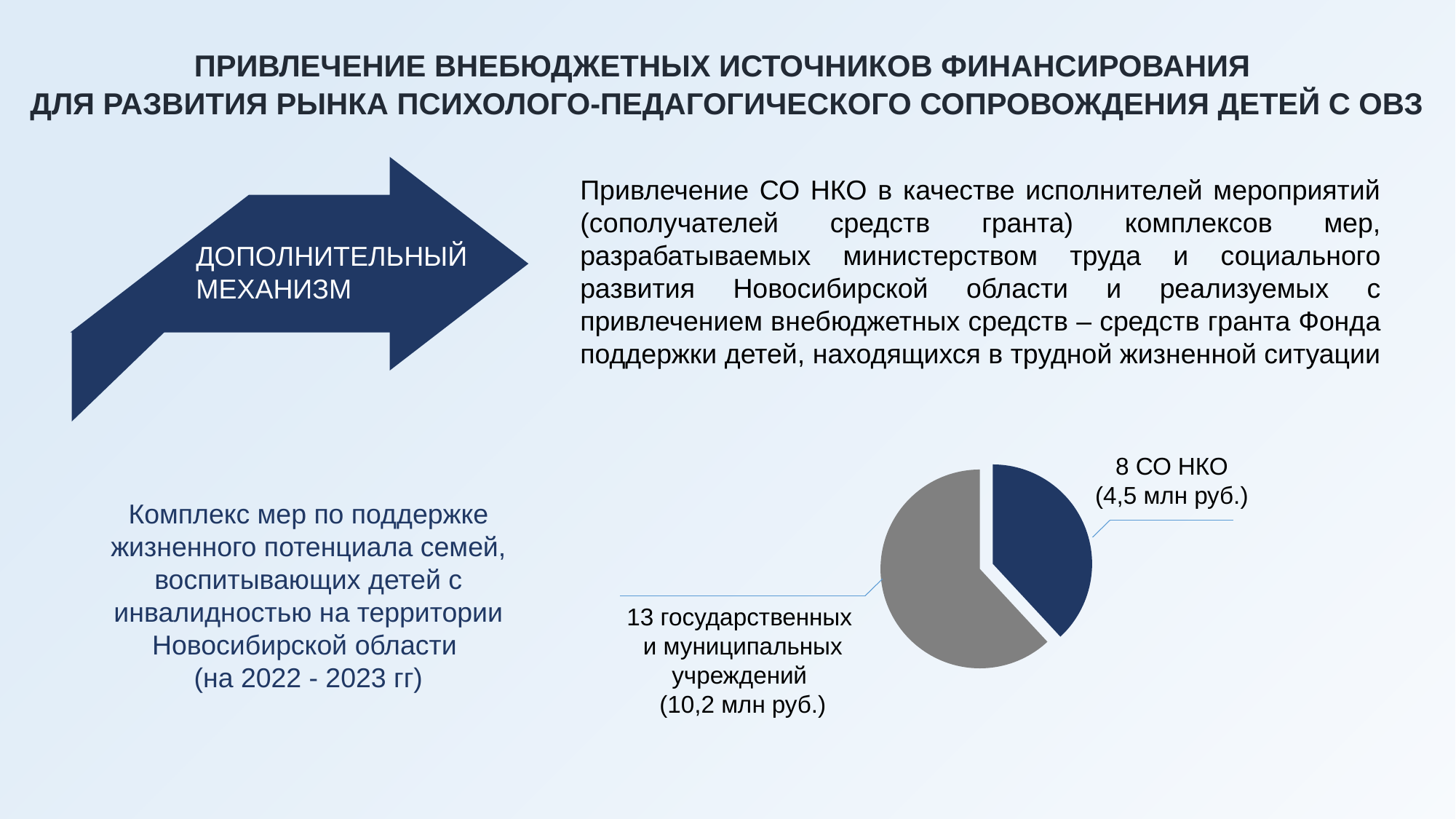

ПРИВЛЕЧЕНИЕ ВНЕБЮДЖЕТНЫХ ИСТОЧНИКОВ ФИНАНСИРОВАНИЯ
ДЛЯ РАЗВИТИЯ РЫНКА ПСИХОЛОГО-ПЕДАГОГИЧЕСКОГО СОПРОВОЖДЕНИЯ ДЕТЕЙ С ОВЗ

Привлечение СО НКО в качестве исполнителей мероприятий (сополучателей средств гранта) комплексов мер, разрабатываемых министерством труда и социального развития Новосибирской области и реализуемых с привлечением внебюджетных средств – средств гранта Фонда поддержки детей, находящихся в трудной жизненной ситуации
ДОПОЛНИТЕЛЬНЫЙ МЕХАНИЗМ

### Chart

| Category | Продажи |
|---|---|
| СО НКО | 8.0 |
| Государственные и муниципальные учреждения | 13.0 |
8 СО НКО
(4,5 млн руб.)
Комплекс мер по поддержке жизненного потенциала семей, воспитывающих детей с инвалидностью на территории Новосибирской области
(на 2022 - 2023 гг)

13 государственных
и муниципальных учреждений
(10,2 млн руб.)